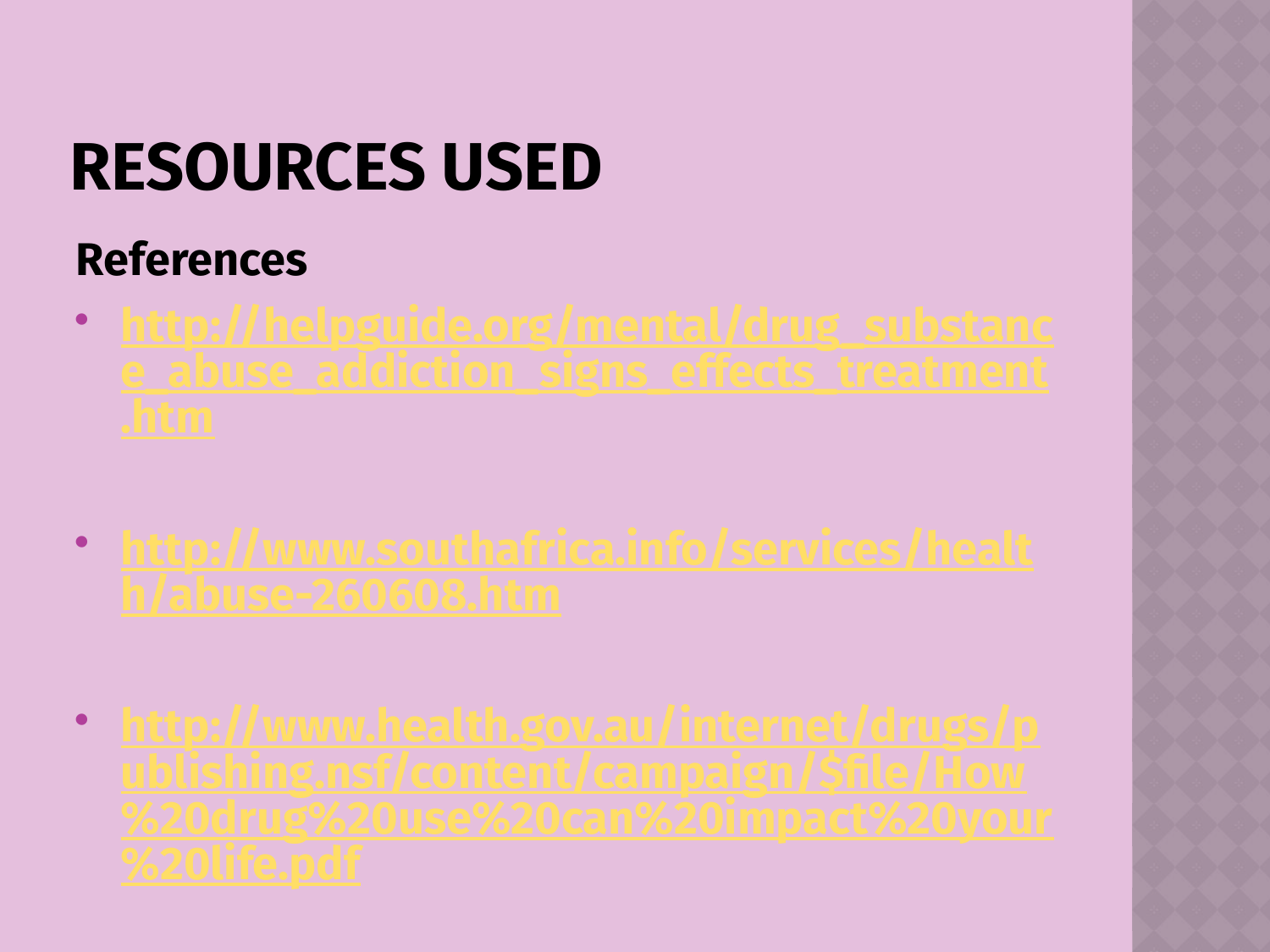

# Resources used
References
http://helpguide.org/mental/drug_substance_abuse_addiction_signs_effects_treatment.htm

http://www.southafrica.info/services/health/abuse-260608.htm

http://www.health.gov.au/internet/drugs/publishing.nsf/content/campaign/$file/How%20drug%20use%20can%20impact%20your%20life.pdf

http://www.mrc.ac.za/adarg/substance.pdf

http://www.livestrong.com/article/17689-dangers-substance-abuse/